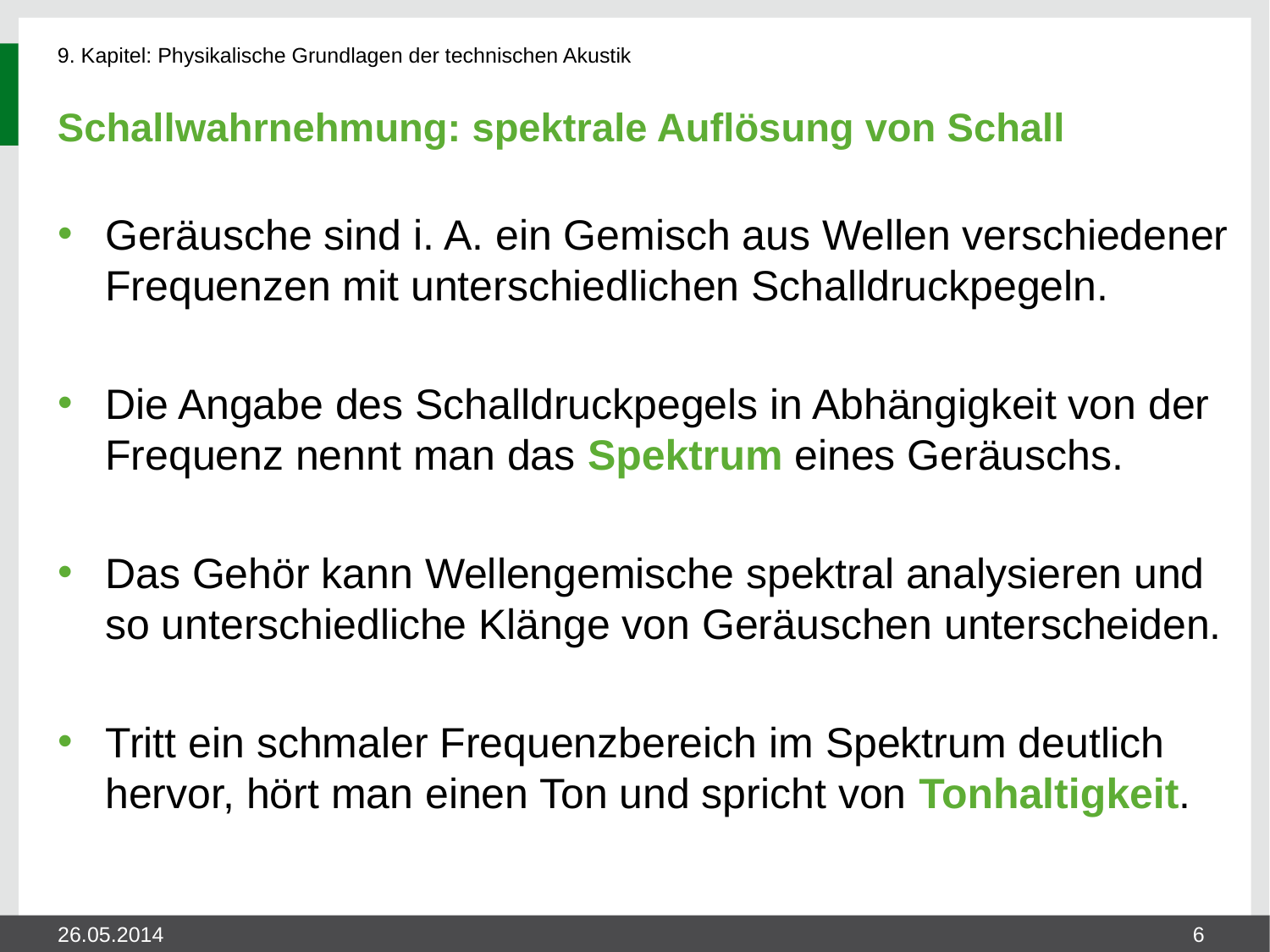

# Schallwahrnehmung: spektrale Auflösung von Schall
Geräusche sind i. A. ein Gemisch aus Wellen verschiedener Frequenzen mit unterschiedlichen Schalldruckpegeln.

Die Angabe des Schalldruckpegels in Abhängigkeit von der Frequenz nennt man das Spektrum eines Geräuschs.

Das Gehör kann Wellengemische spektral analysieren und so unterschiedliche Klänge von Geräuschen unterscheiden.

Tritt ein schmaler Frequenzbereich im Spektrum deutlich hervor, hört man einen Ton und spricht von Tonhaltigkeit.
26.05.2014
6